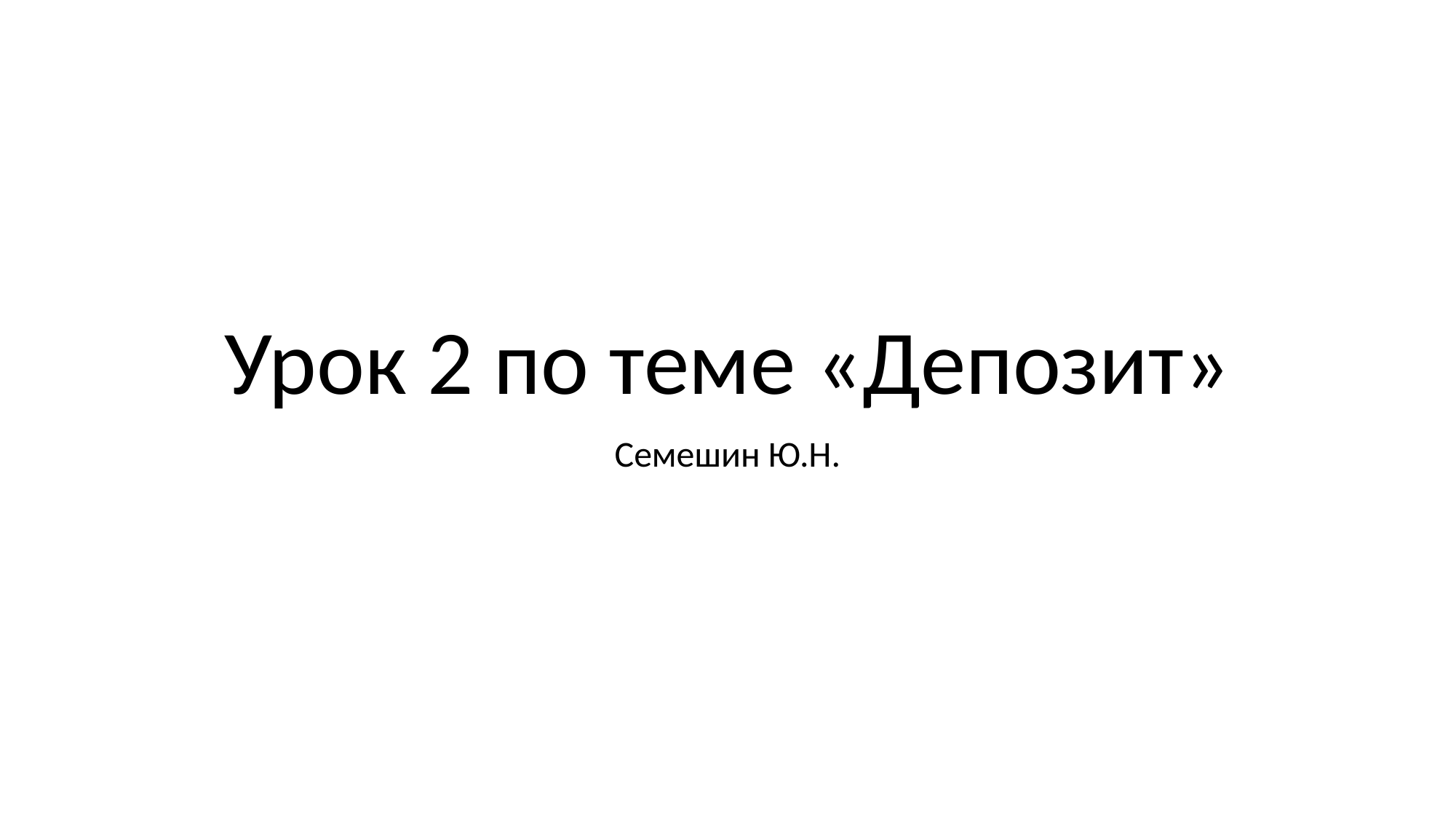

# Урок 2 по теме «Депозит»
Семешин Ю.Н.